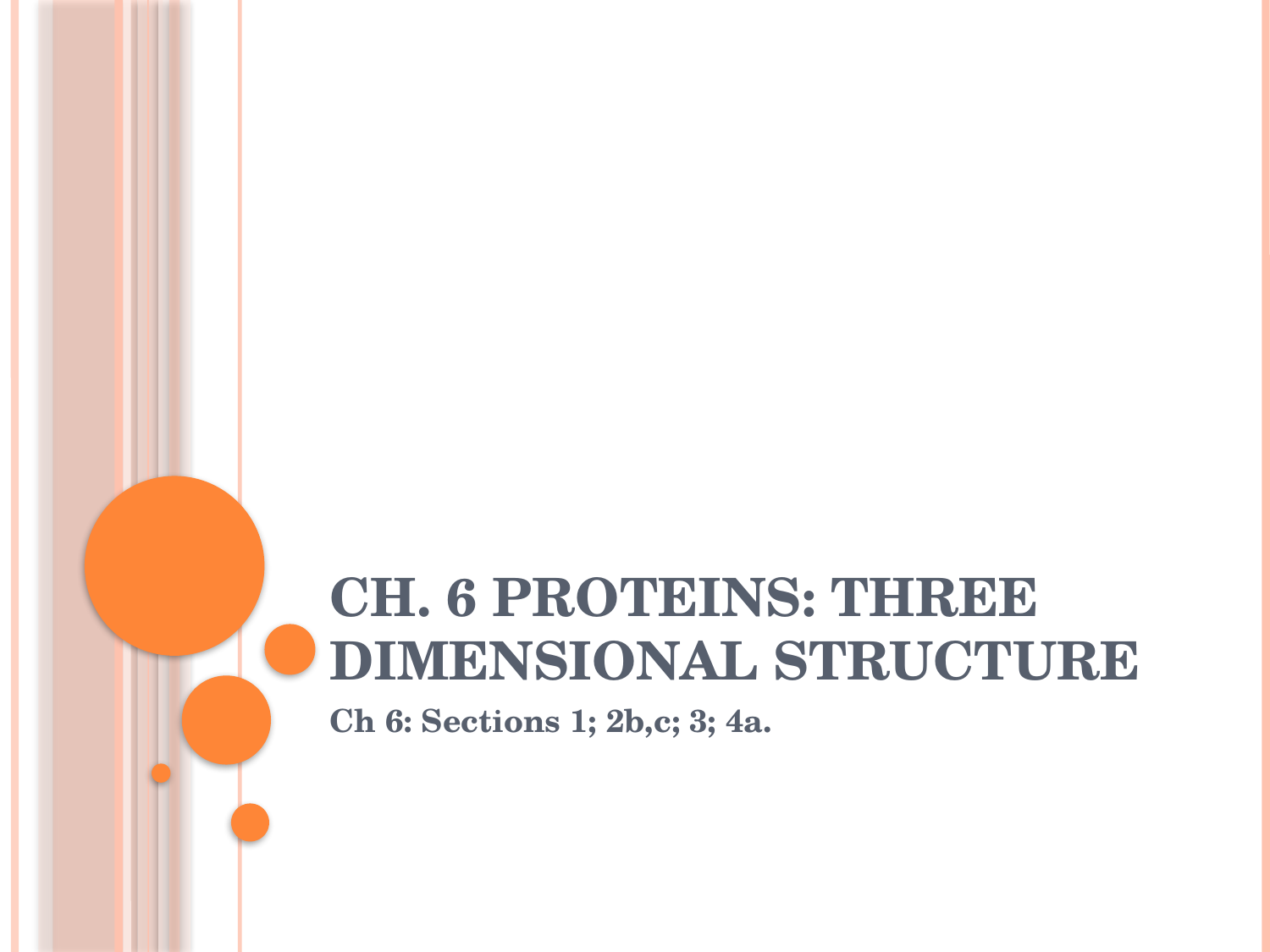

# Ch. 6 Proteins: Three Dimensional Structure
Ch 6: Sections 1; 2b,c; 3; 4a.